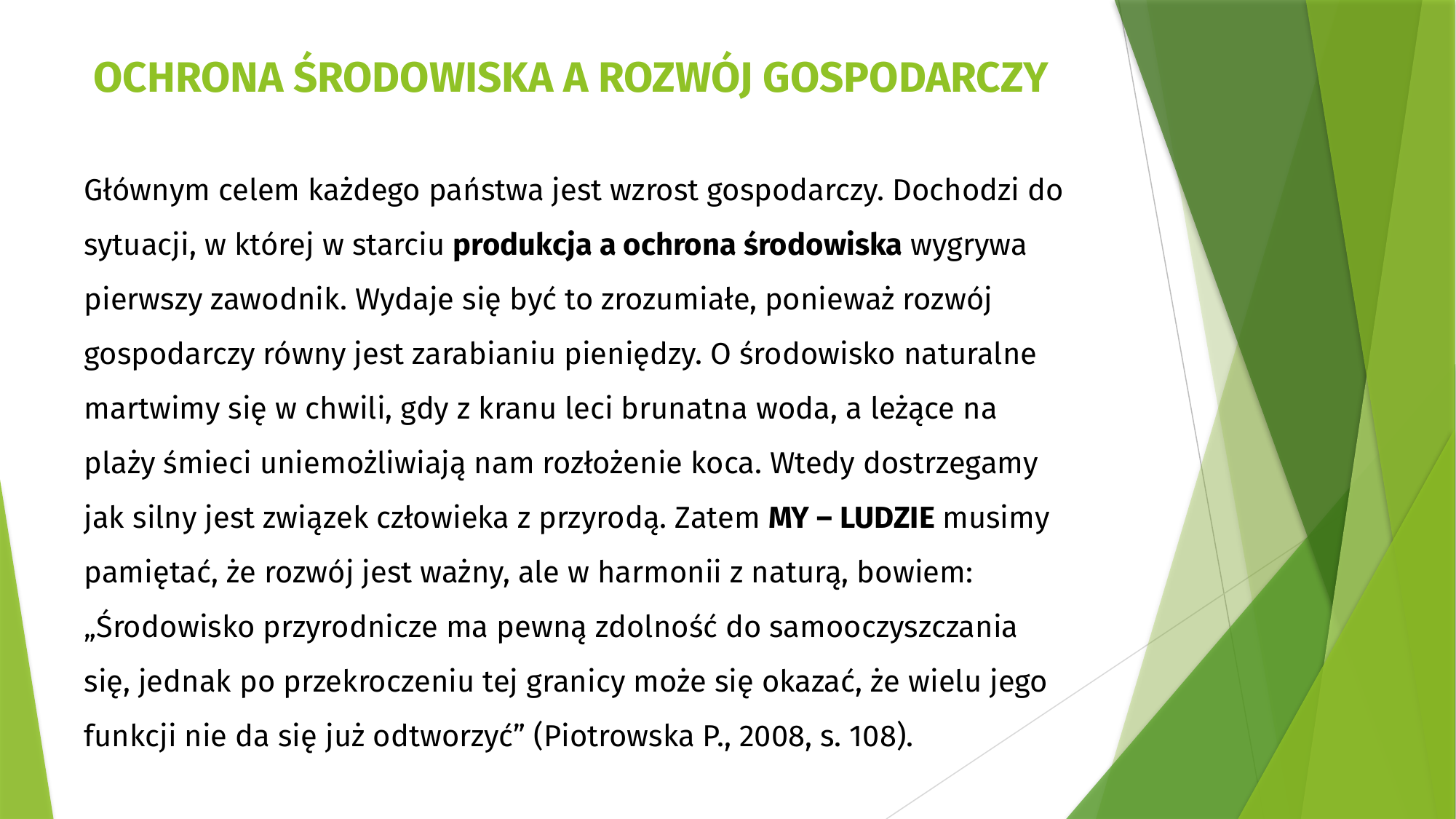

# OCHRONA ŚRODOWISKA A ROZWÓJ GOSPODARCZY
Głównym celem każdego państwa jest wzrost gospodarczy. Dochodzi do sytuacji, w której w starciu produkcja a ochrona środowiska wygrywa pierwszy zawodnik. Wydaje się być to zrozumiałe, ponieważ rozwój gospodarczy równy jest zarabianiu pieniędzy. O środowisko naturalne martwimy się w chwili, gdy z kranu leci brunatna woda, a leżące na plaży śmieci uniemożliwiają nam rozłożenie koca. Wtedy dostrzegamy jak silny jest związek człowieka z przyrodą. Zatem MY – LUDZIE musimy pamiętać, że rozwój jest ważny, ale w harmonii z naturą, bowiem: „Środowisko przyrodnicze ma pewną zdolność do samooczyszczania się, jednak po przekroczeniu tej granicy może się okazać, że wielu jego funkcji nie da się już odtworzyć” (Piotrowska P., 2008, s. 108).